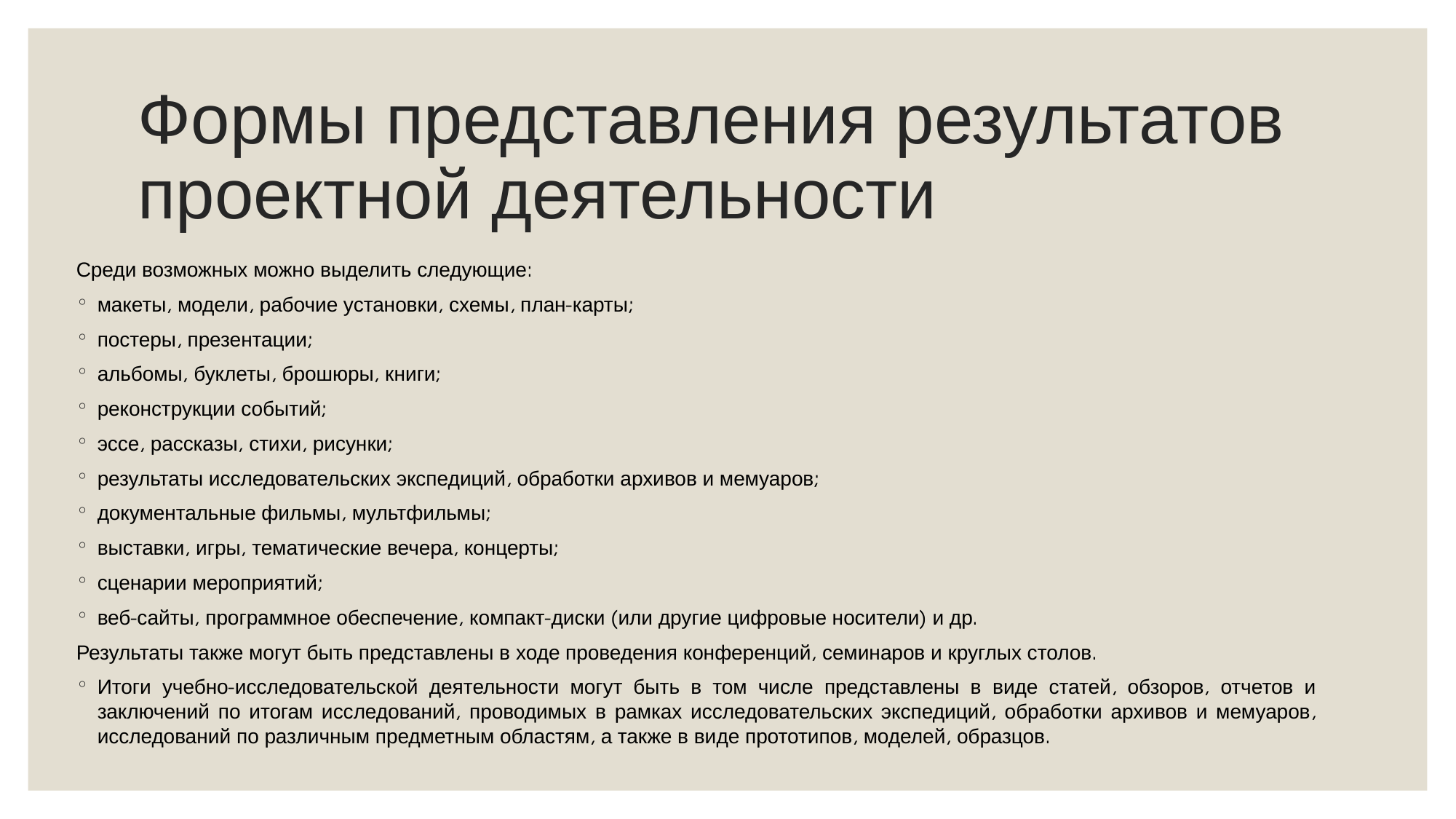

# Формы представления результатов проектной деятельности
Среди возможных можно выделить следующие:
макеты, модели, рабочие установки, схемы, план-карты;
постеры, презентации;
альбомы, буклеты, брошюры, книги;
реконструкции событий;
эссе, рассказы, стихи, рисунки;
результаты исследовательских экспедиций, обработки архивов и мемуаров;
документальные фильмы, мультфильмы;
выставки, игры, тематические вечера, концерты;
сценарии мероприятий;
веб-сайты, программное обеспечение, компакт-диски (или другие цифровые носители) и др.
Результаты также могут быть представлены в ходе проведения конференций, семинаров и круглых столов.
Итоги учебно-исследовательской деятельности могут быть в том числе представлены в виде статей, обзоров, отчетов и заключений по итогам исследований, проводимых в рамках исследовательских экспедиций, обработки архивов и мемуаров, исследований по различным предметным областям, а также в виде прототипов, моделей, образцов.